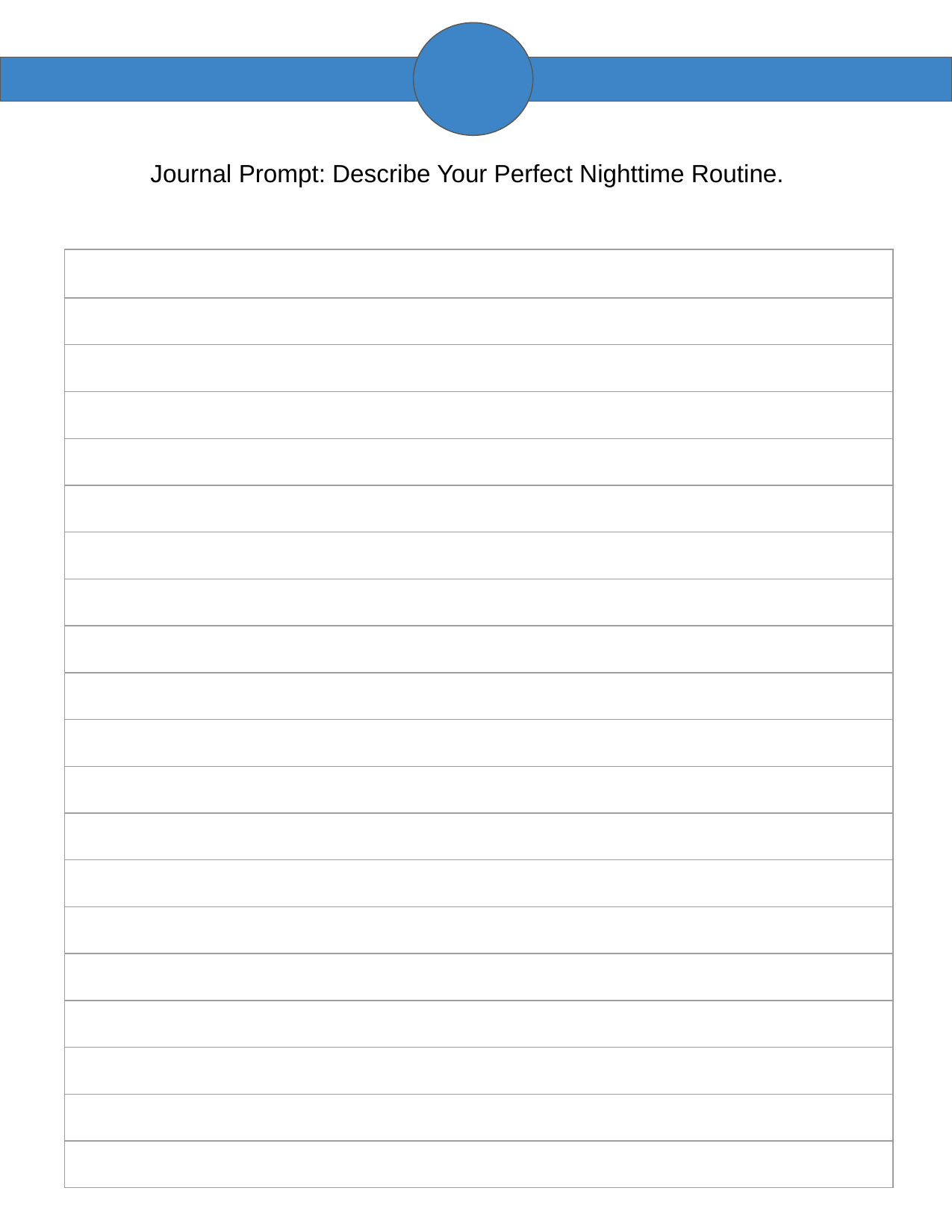

Journal Prompt: Describe Your Perfect Nighttime Routine.
|  |
| --- |
|  |
|  |
|  |
|  |
|  |
|  |
|  |
|  |
|  |
|  |
|  |
|  |
|  |
|  |
|  |
|  |
|  |
|  |
|  |